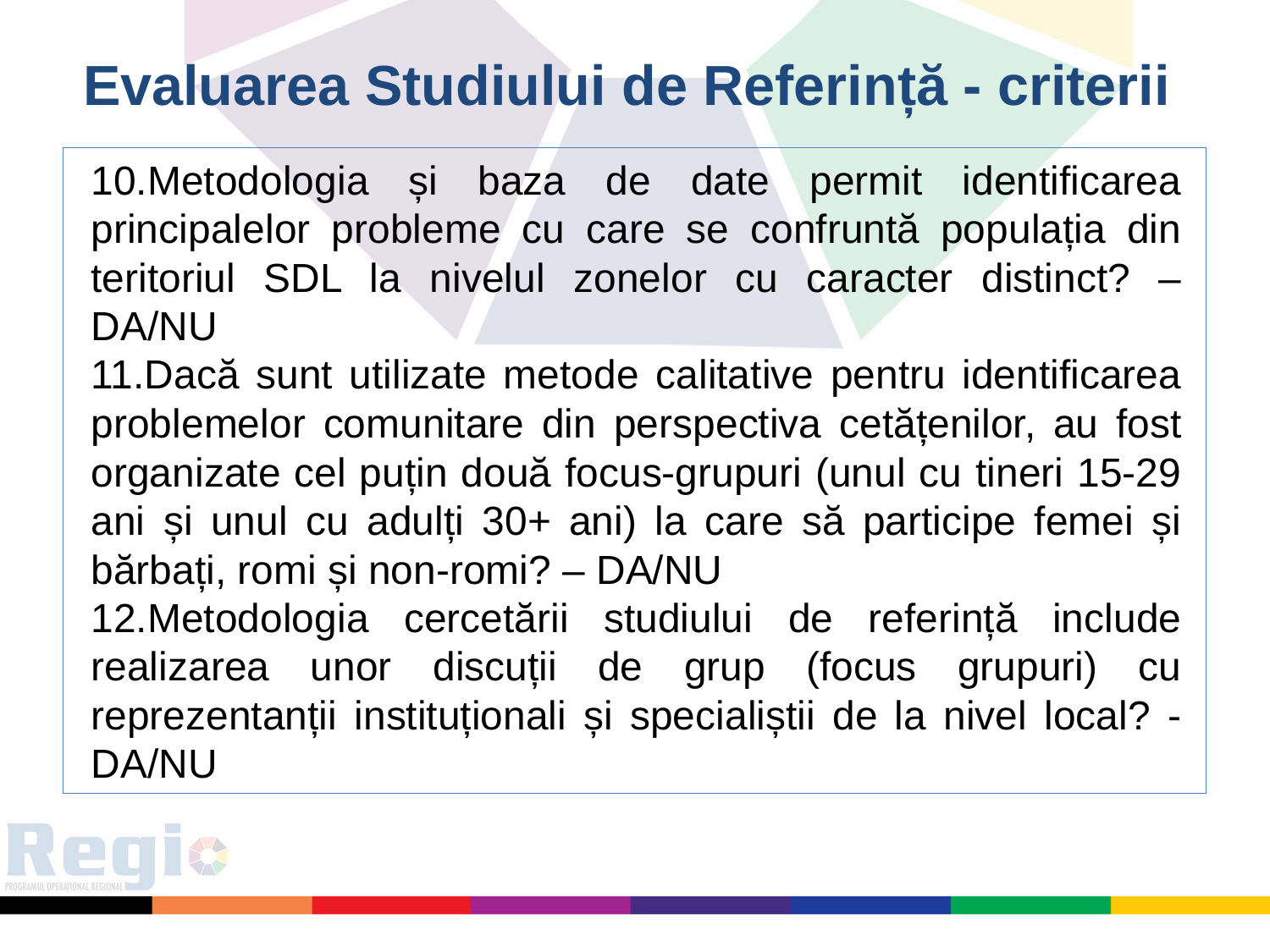

# Evaluarea Studiului de Referință - criterii

10.Metodologia și baza de date permit identificarea principalelor probleme cu care se confruntă populația din teritoriul SDL la nivelul zonelor cu caracter distinct? – DA/NU
11.Dacă sunt utilizate metode calitative pentru identificarea problemelor comunitare din perspectiva cetățenilor, au fost organizate cel puțin două focus-grupuri (unul cu tineri 15-29 ani și unul cu adulți 30+ ani) la care să participe femei și bărbați, romi și non-romi? – DA/NU
12.Metodologia cercetării studiului de referință include realizarea unor discuții de grup (focus grupuri) cu reprezentanții instituționali și specialiștii de la nivel local? - DA/NU